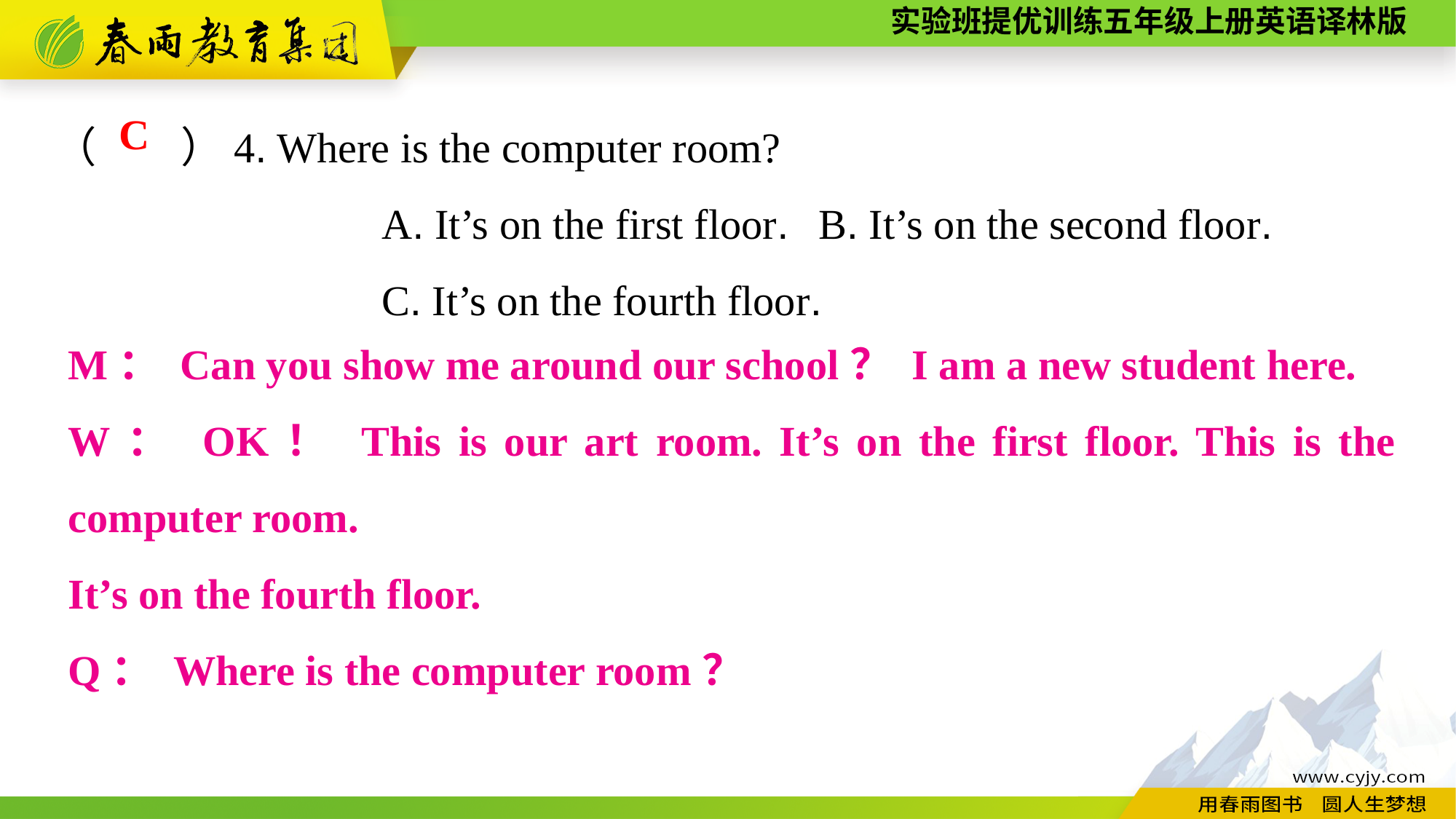

（　　）4. Where is the computer room?
			A. It’s on the first floor.	B. It’s on the second floor.
			C. It’s on the fourth floor.
C
M： Can you show me around our school？ I am a new student here.
W： OK！ This is our art room. It’s on the first floor. This is the computer room.
It’s on the fourth floor.
Q： Where is the computer room？